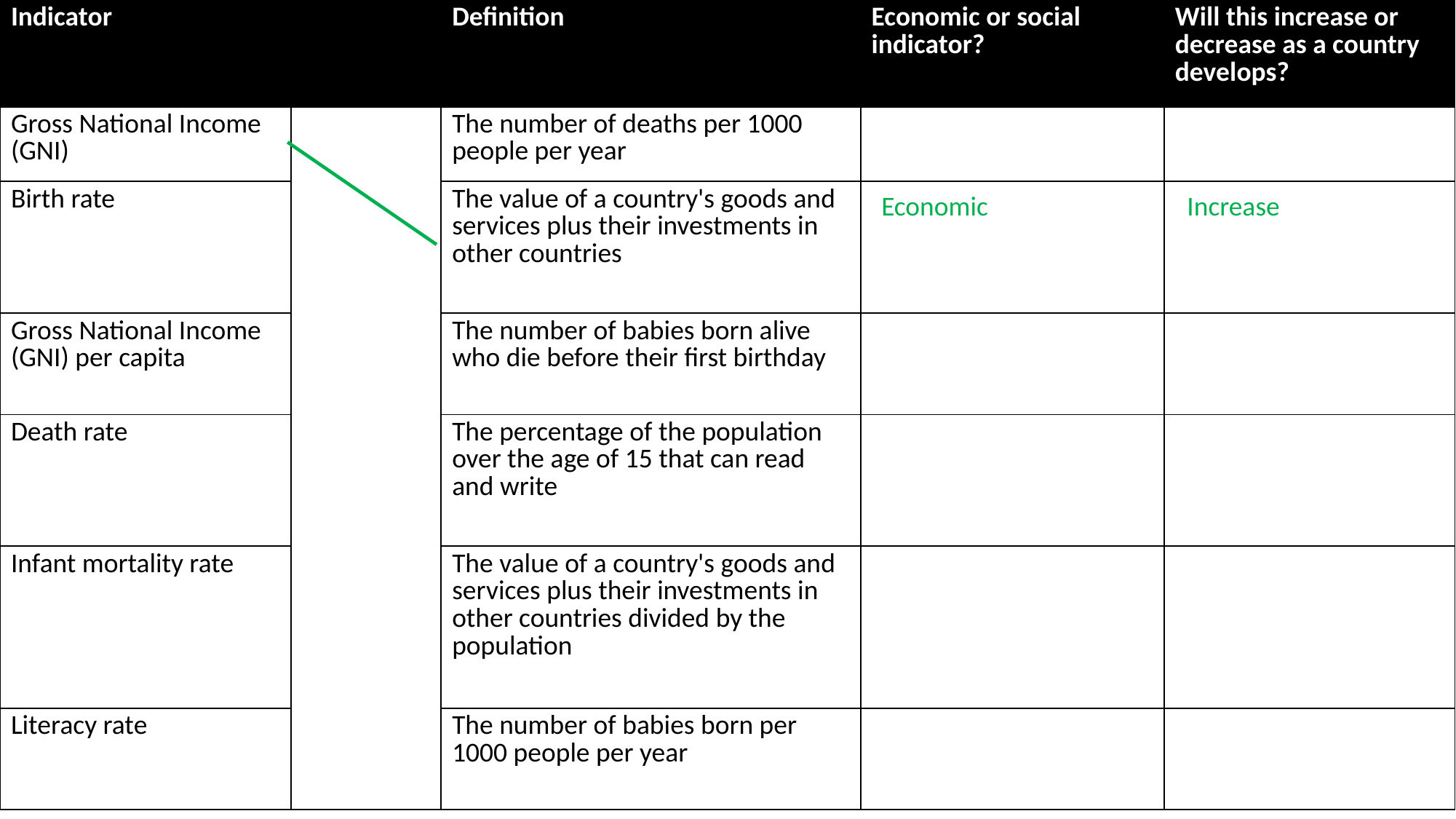

| Indicator |  | Definition | Economic or social indicator? | Will this increase or decrease as a country develops? |
| --- | --- | --- | --- | --- |
| Gross National Income (GNI) |  | The number of deaths per 1000 people per year |  |  |
| Birth rate |  | The value of a country's goods and services plus their investments in other countries |  |  |
| Gross National Income (GNI) per capita |  | The number of babies born alive who die before their first birthday |  |  |
| Death rate |  | The percentage of the population over the age of 15 that can read and write |  |  |
| Infant mortality rate |  | The value of a country's goods and services plus their investments in other countries divided by the population |  |  |
| Literacy rate |  | The number of babies born per 1000 people per year |  |  |
Economic
Increase